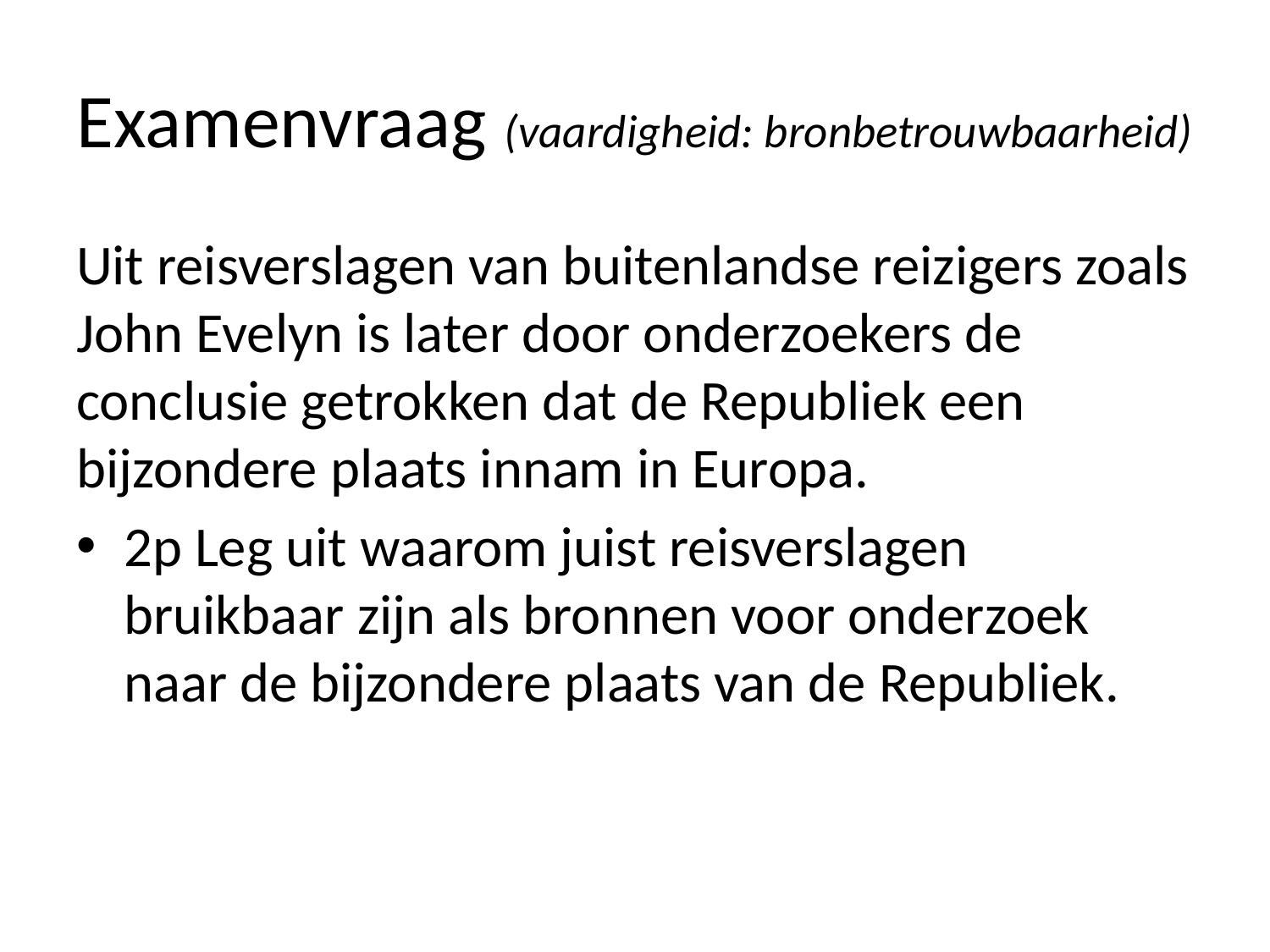

# Examenvraag (vaardigheid: bronbetrouwbaarheid)
Uit reisverslagen van buitenlandse reizigers zoals John Evelyn is later door onderzoekers de conclusie getrokken dat de Republiek een bijzondere plaats innam in Europa.
2p Leg uit waarom juist reisverslagen bruikbaar zijn als bronnen voor onderzoek naar de bijzondere plaats van de Republiek.